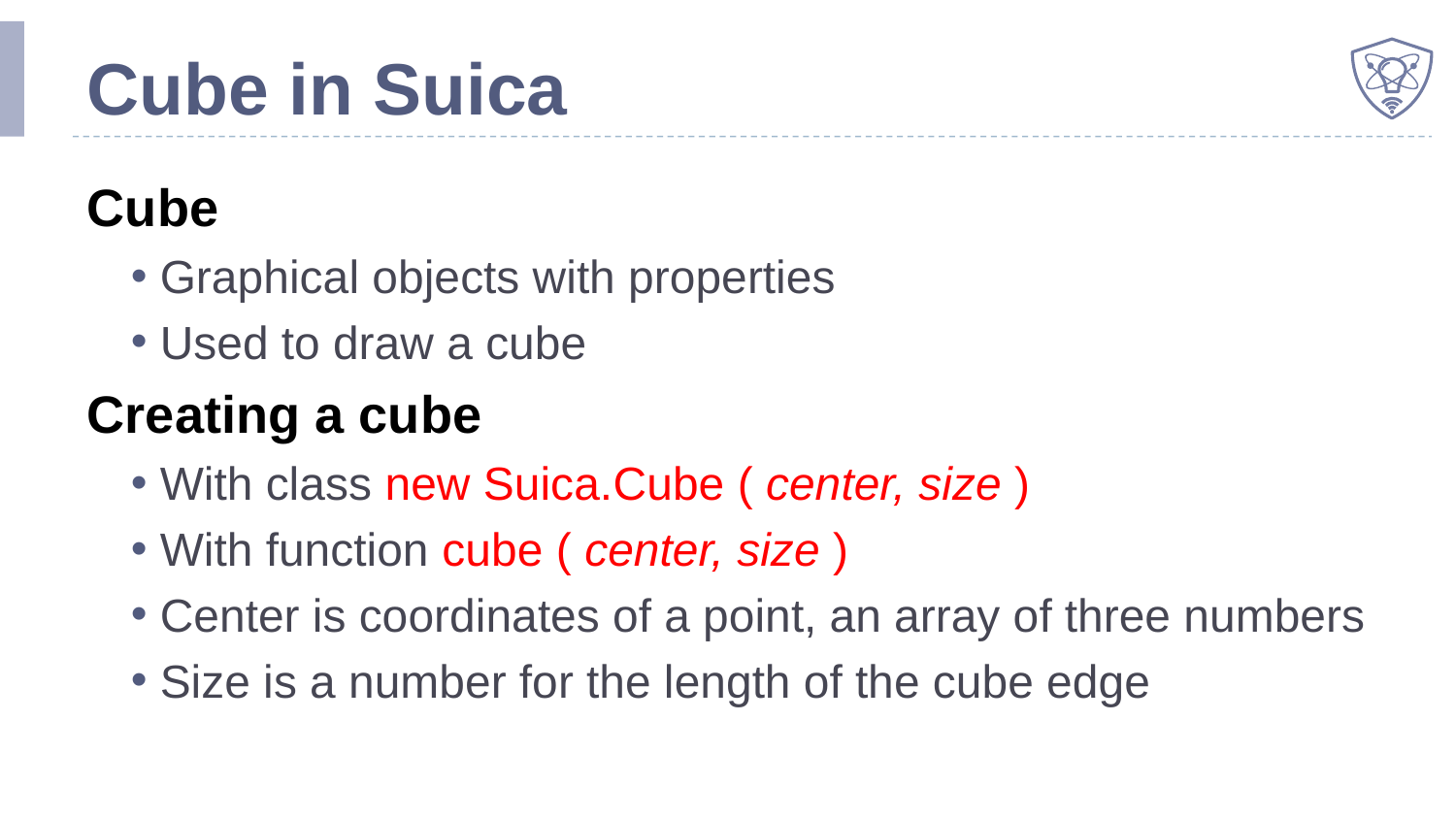

# Cube in Suica
Cube
Graphical objects with properties
Used to draw a cube
Creating a cube
With class new Suica.Cube ( center, size )
With function cube ( center, size )
Center is coordinates of a point, an array of three numbers
Size is a number for the length of the cube edge